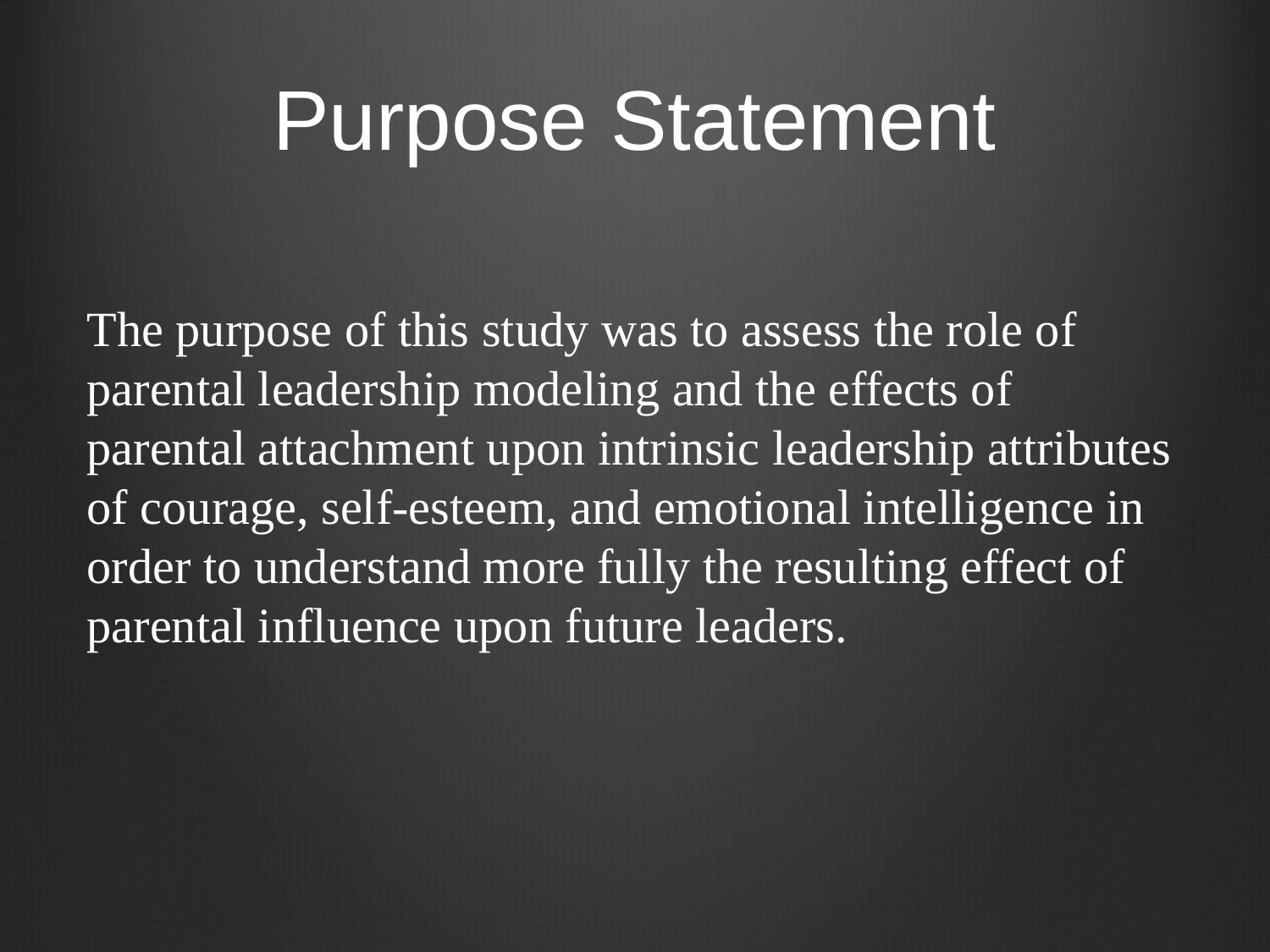

# Purpose Statement
The purpose of this study was to assess the role of parental leadership modeling and the effects of parental attachment upon intrinsic leadership attributes of courage, self-esteem, and emotional intelligence in order to understand more fully the resulting effect of parental influence upon future leaders.